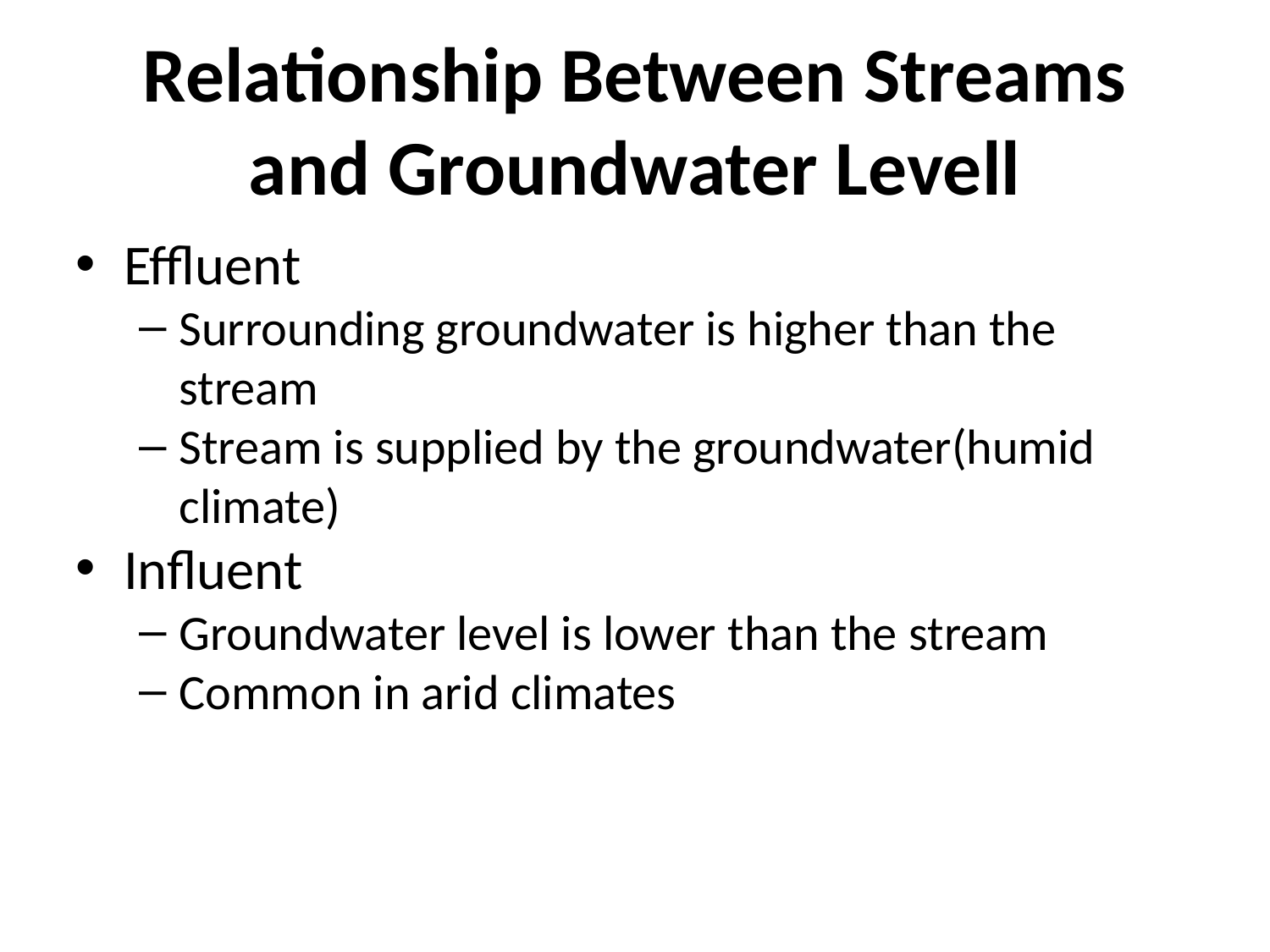

Relationship Between Streams and Groundwater Levell
Effluent
Surrounding groundwater is higher than the stream
Stream is supplied by the groundwater(humid climate)
Influent
Groundwater level is lower than the stream
Common in arid climates